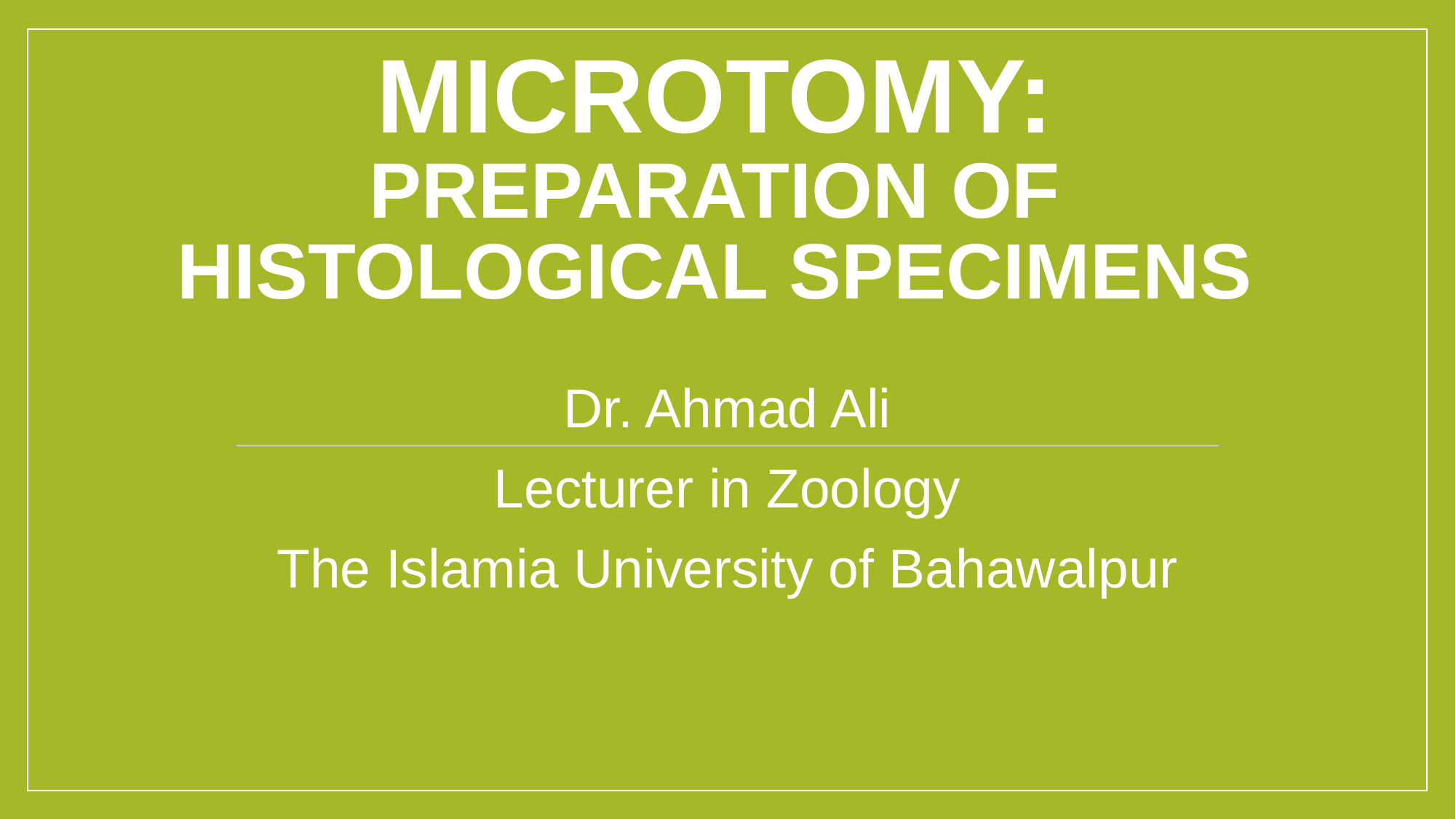

# MICROTOMY: PREPARATION OF HISTOLOGICAL SPECIMENS
Dr. Ahmad Ali
Lecturer in Zoology
The Islamia University of Bahawalpur